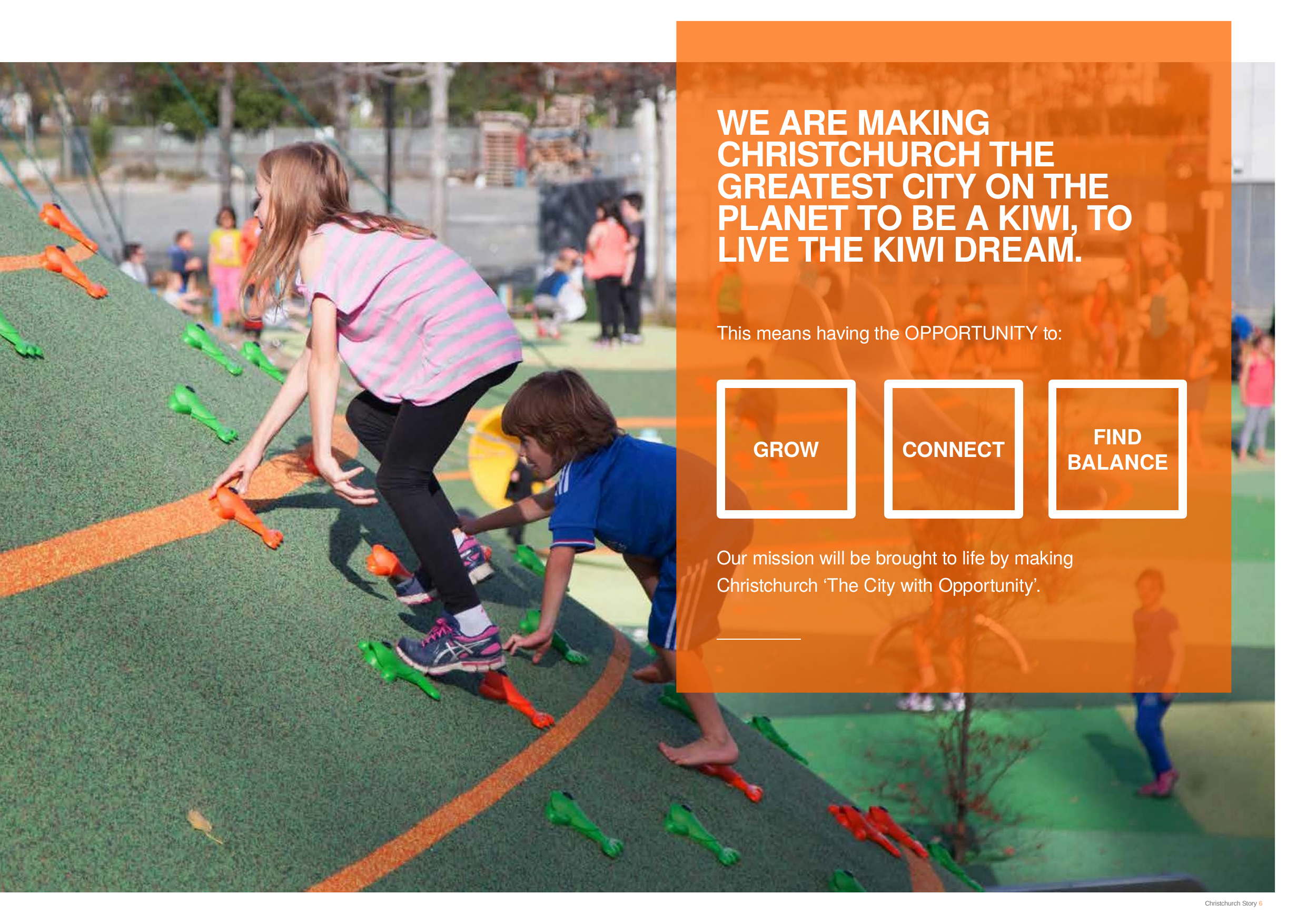

# WE ARE MAKING CHRISTCHURCH THE GREATEST CITY ON THE PLANET TO BE A KIWI, TO LIVE THE KIWI DREAM.

This means having the OPPORTUNITY to:

FIND BALANCE
GROW
CONNECT
Our mission will be brought to life by making Christchurch ‘The City with Opportunity’.

Christchurch Story 6